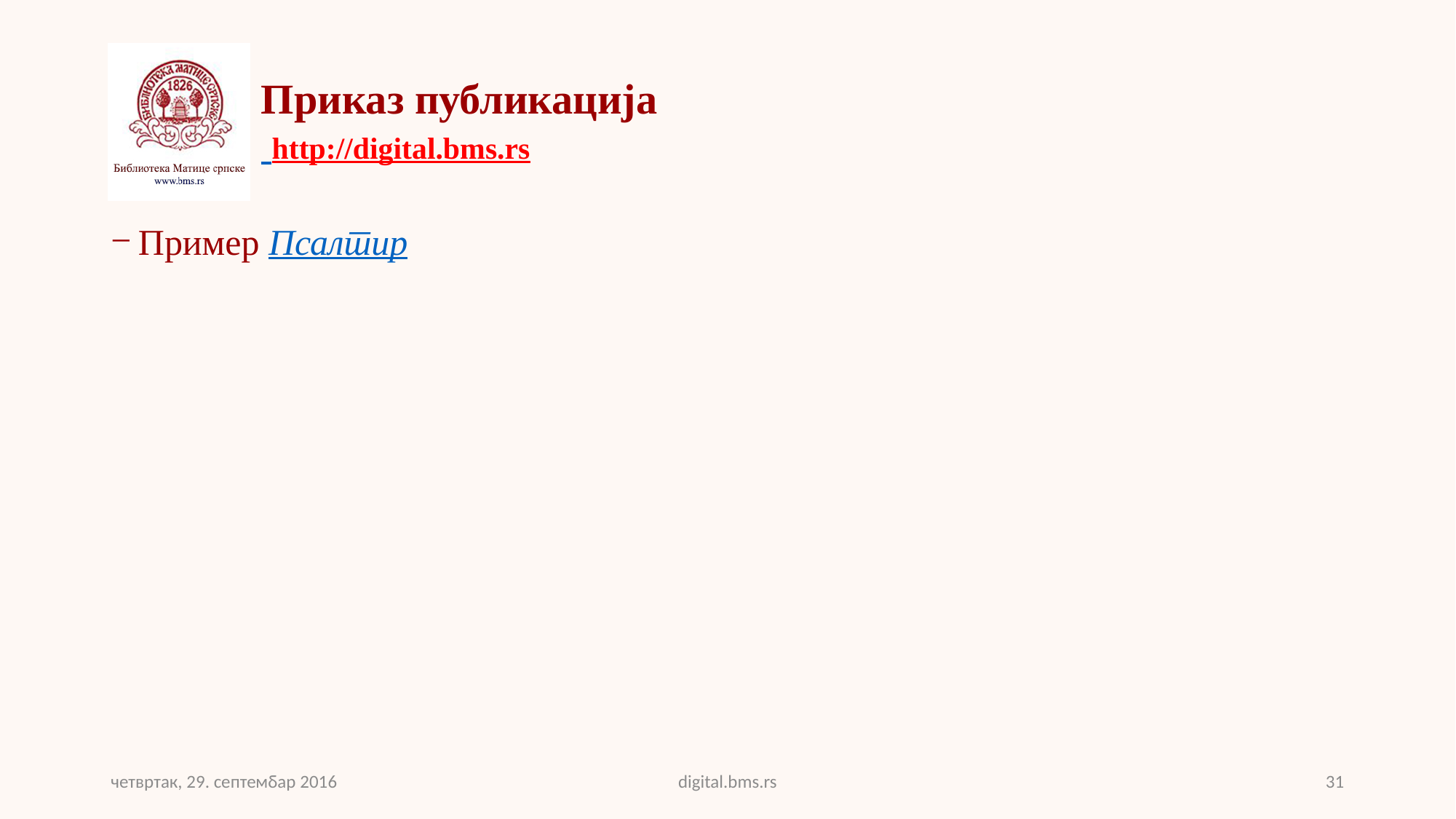

# Приказ публикација http://digital.bms.rs
Пример Псалтир
четвртак, 29. септембар 2016
digital.bms.rs
31